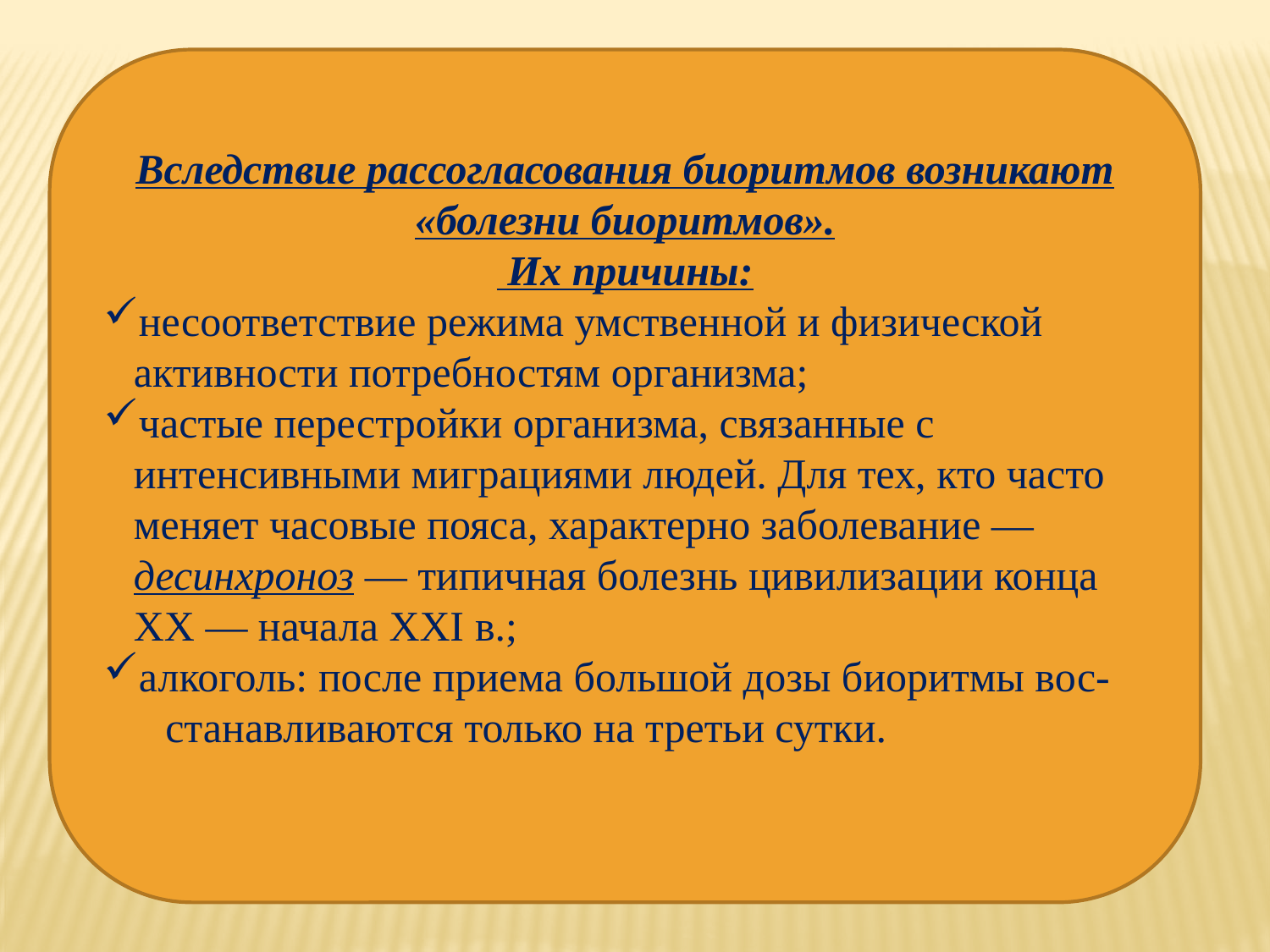

Вследствие рассогласования биоритмов возникают «болезни биоритмов».
 Их причины:
несоответствие режима умственной и физической активности потребностям организма;
частые перестройки организма, связанные с интенсивными миграциями людей. Для тех, кто часто меняет часовые пояса, характерно заболевание — десинхроноз — типичная болезнь цивилизации конца XX — начала XXI в.;
алкоголь: после приема большой дозы биоритмы вос-       станавливаются только на третьи сутки.